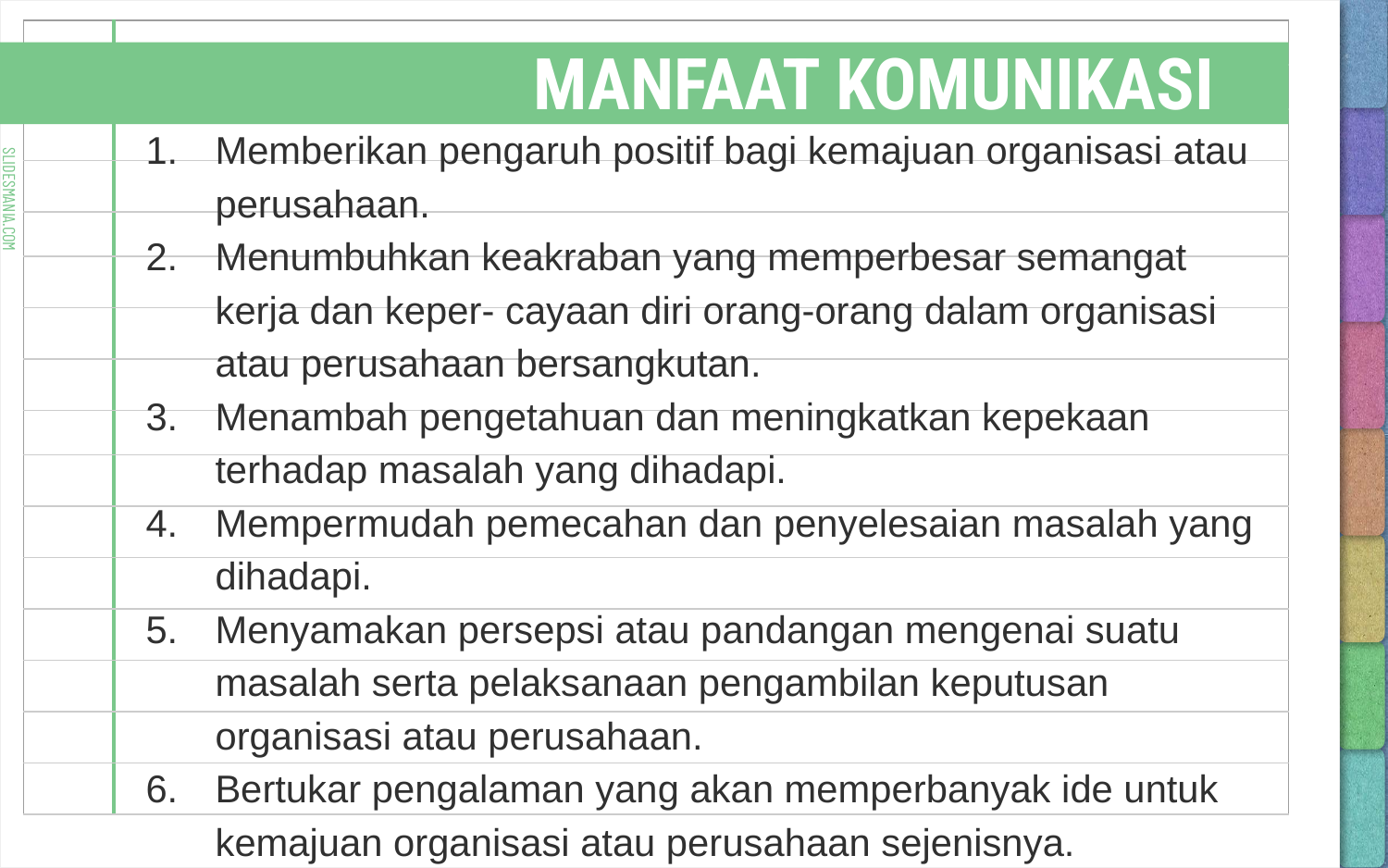

# MANFAAT KOMUNIKASI
Memberikan pengaruh positif bagi kemajuan organisasi atau perusahaan.
Menumbuhkan keakraban yang memperbesar semangat kerja dan keper- cayaan diri orang-orang dalam organisasi atau perusahaan bersangkutan.
Menambah pengetahuan dan meningkatkan kepekaan terhadap masalah yang dihadapi.
Mempermudah pemecahan dan penyelesaian masalah yang dihadapi.
Menyamakan persepsi atau pandangan mengenai suatu masalah serta pelaksanaan pengambilan keputusan organisasi atau perusahaan.
Bertukar pengalaman yang akan memperbanyak ide untuk kemajuan organisasi atau perusahaan sejenisnya.